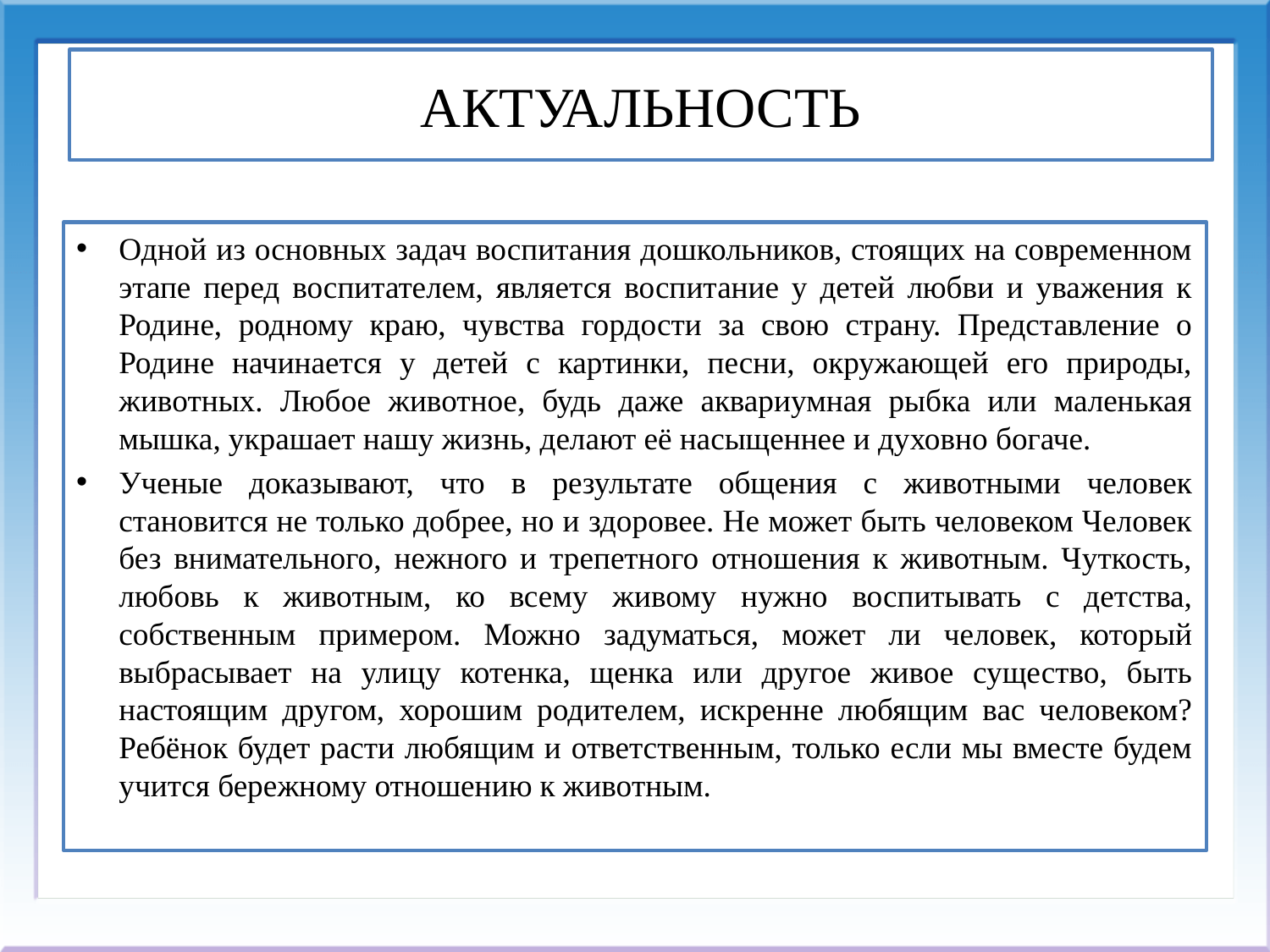

# АКТУАЛЬНОСТЬ
Одной из основных задач воспитания дошкольников, стоящих на современном этапе перед воспитателем, является воспитание у детей любви и уважения к Родине, родному краю, чувства гордости за свою страну. Представление о Родине начинается у детей с картинки, песни, окружающей его природы, животных. Любое животное, будь даже аквариумная рыбка или маленькая мышка, украшает нашу жизнь, делают её насыщеннее и духовно богаче.
Ученые доказывают, что в результате общения с животными человек становится не только добрее, но и здоровее. Не может быть человеком Человек без внимательного, нежного и трепетного отношения к животным. Чуткость, любовь к животным, ко всему живому нужно воспитывать с детства, собственным примером. Можно задуматься, может ли человек, который выбрасывает на улицу котенка, щенка или другое живое существо, быть настоящим другом, хорошим родителем, искренне любящим вас человеком? Ребёнок будет расти любящим и ответственным, только если мы вместе будем учится бережному отношению к животным.